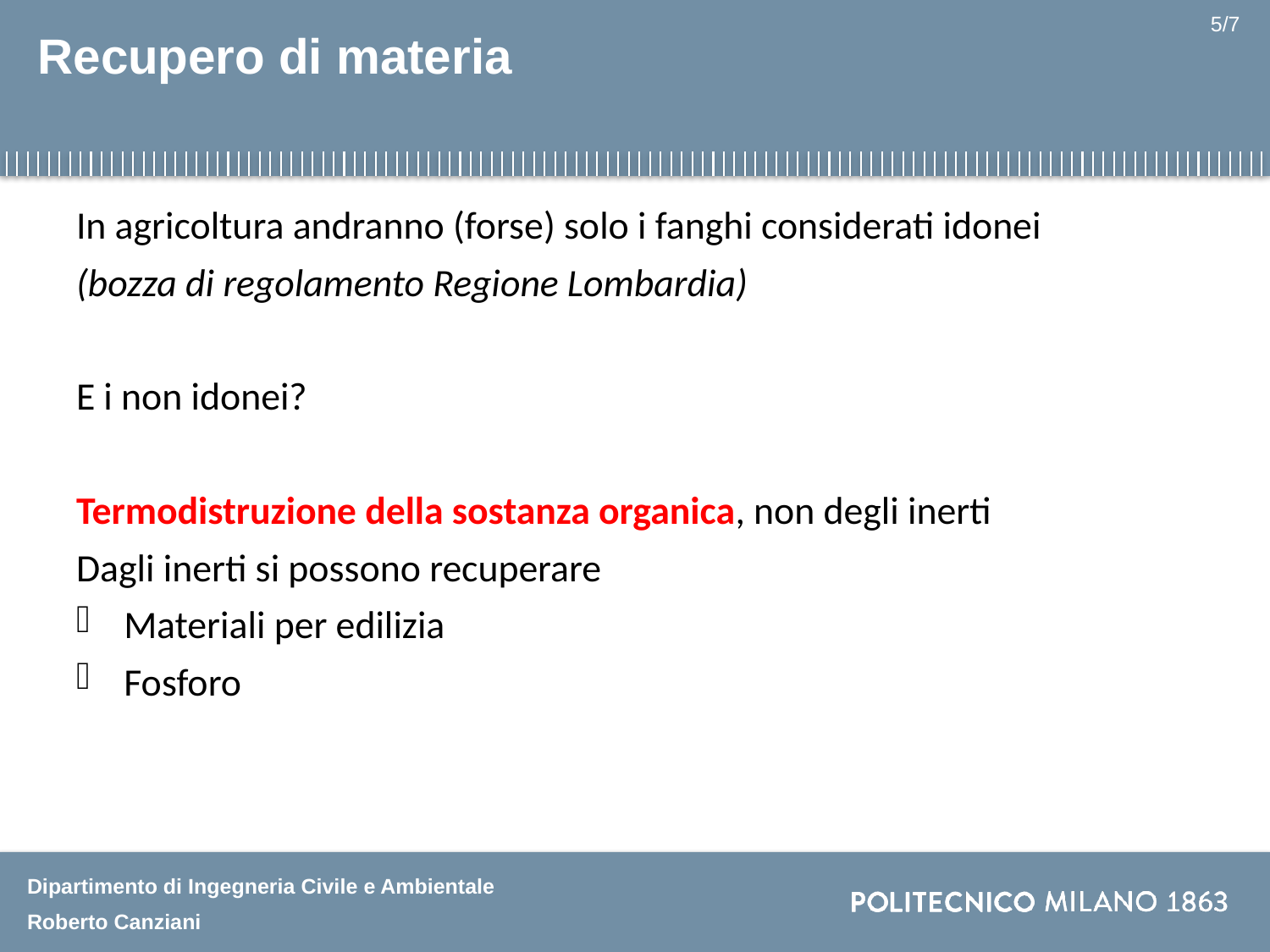

# Recupero di materia
In agricoltura andranno (forse) solo i fanghi considerati idonei
(bozza di regolamento Regione Lombardia)

E i non idonei?

Termodistruzione della sostanza organica, non degli inerti
Dagli inerti si possono recuperare
Materiali per edilizia
Fosforo